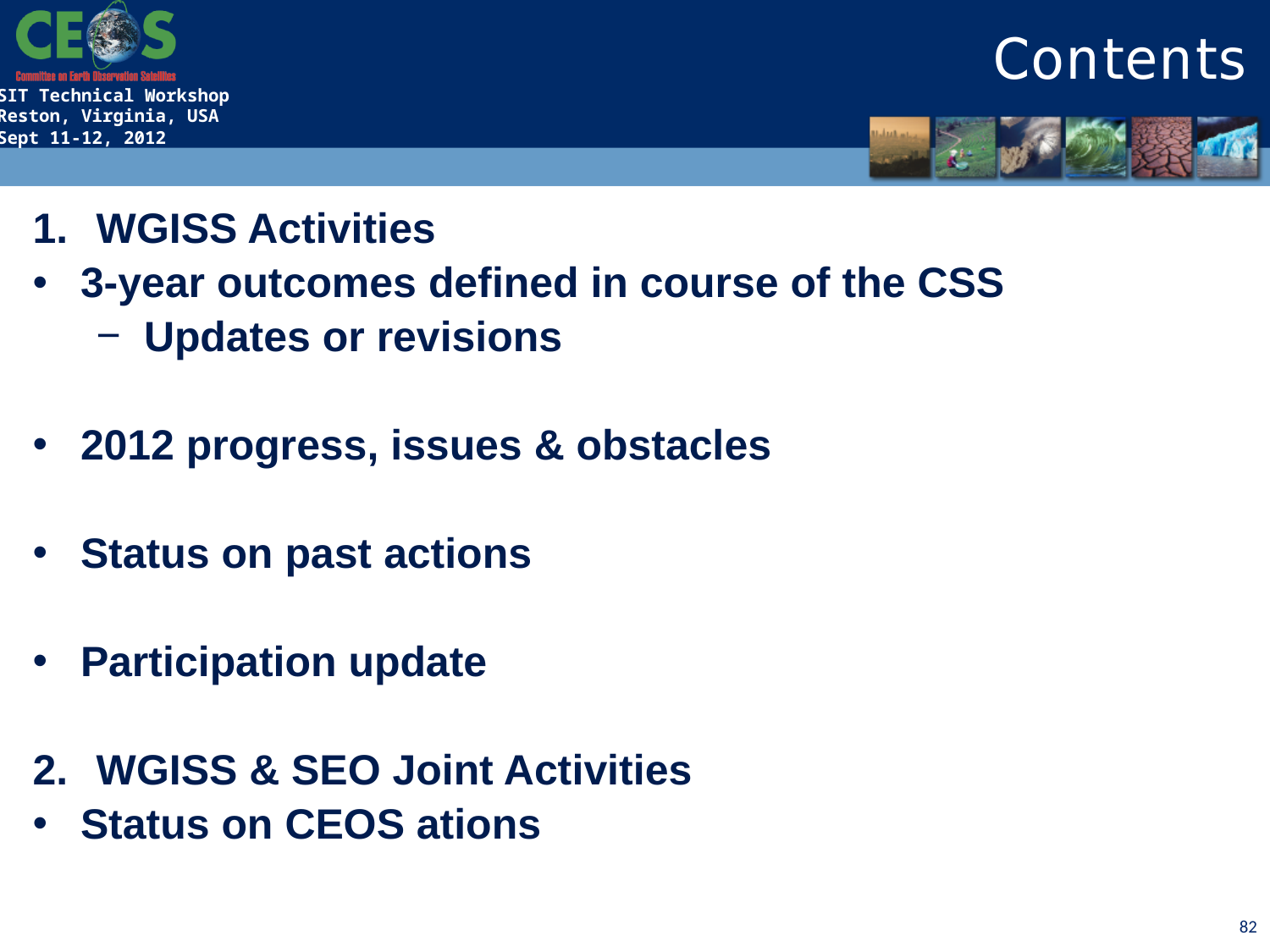

Contents
WGISS Activities
3-year outcomes defined in course of the CSS
Updates or revisions

2012 progress, issues & obstacles

Status on past actions

Participation update

WGISS & SEO Joint Activities
Status on CEOS ations
82